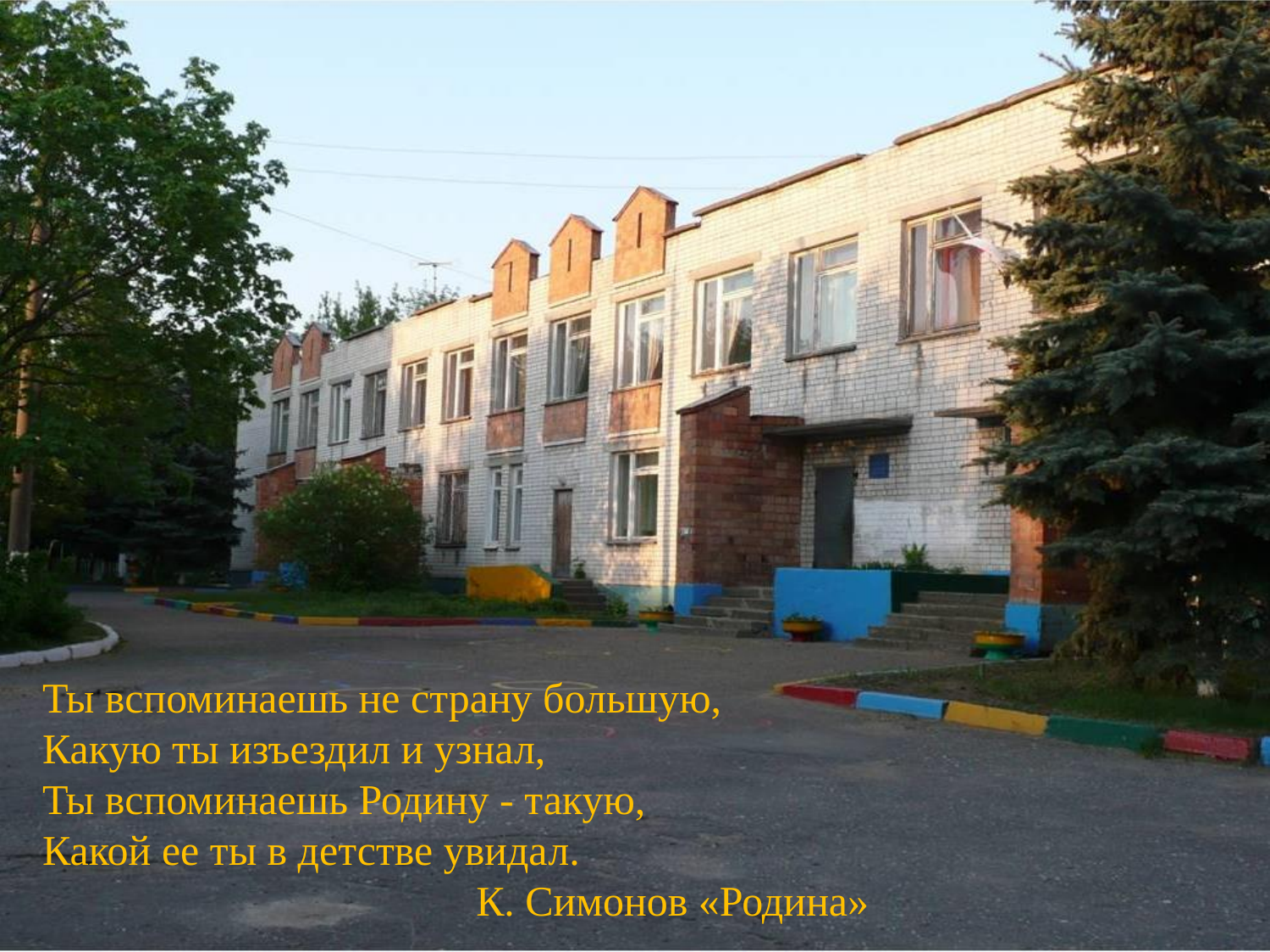

Ты вспоминаешь не страну большую,
Какую ты изъездил и узнал,
Ты вспоминаешь Родину - такую,
Какой ее ты в детстве увидал.
                                         К. Симонов «Родина»